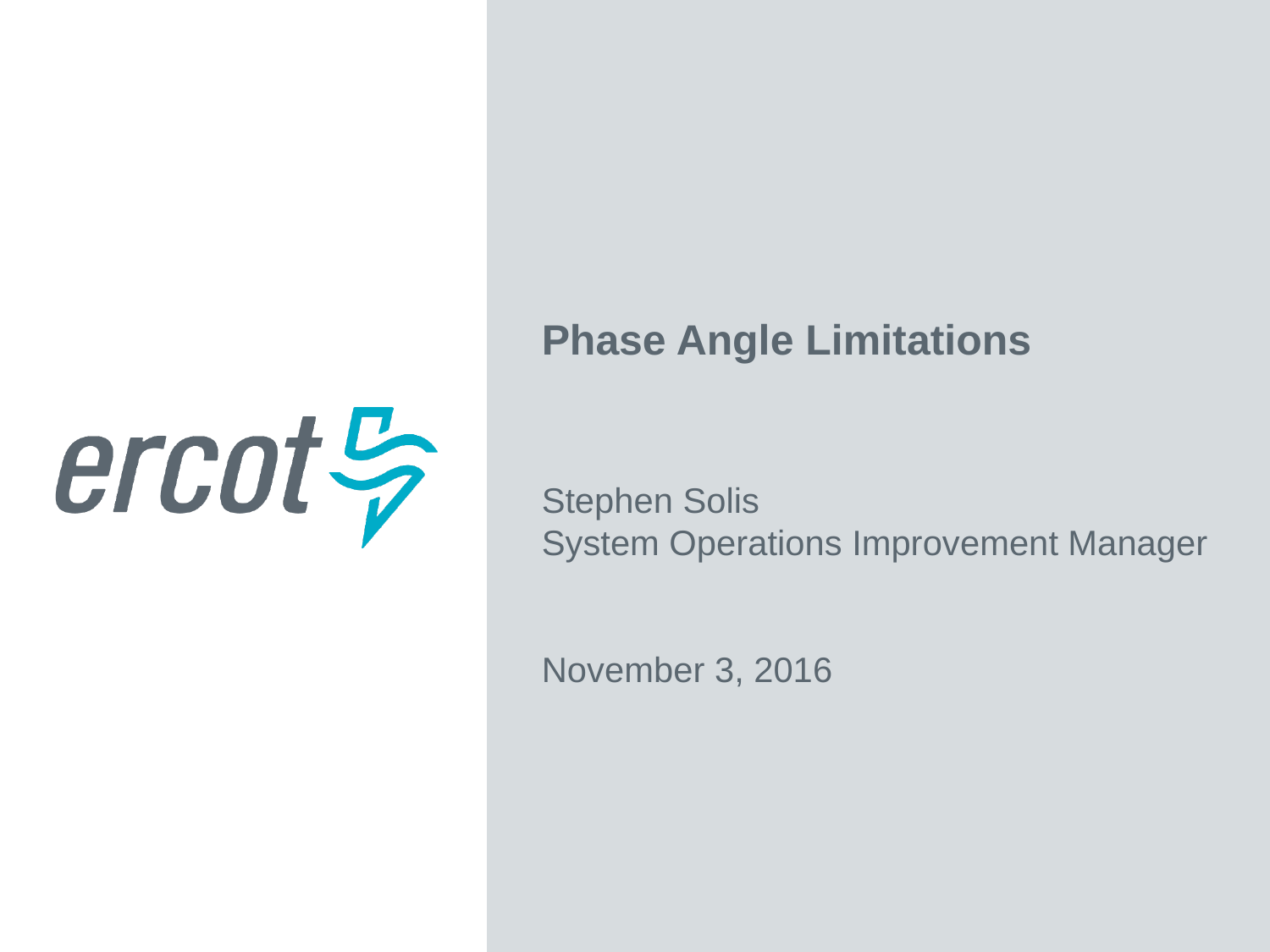

Phase Angle Limitations

Stephen Solis
System Operations Improvement Manager

November 3, 2016